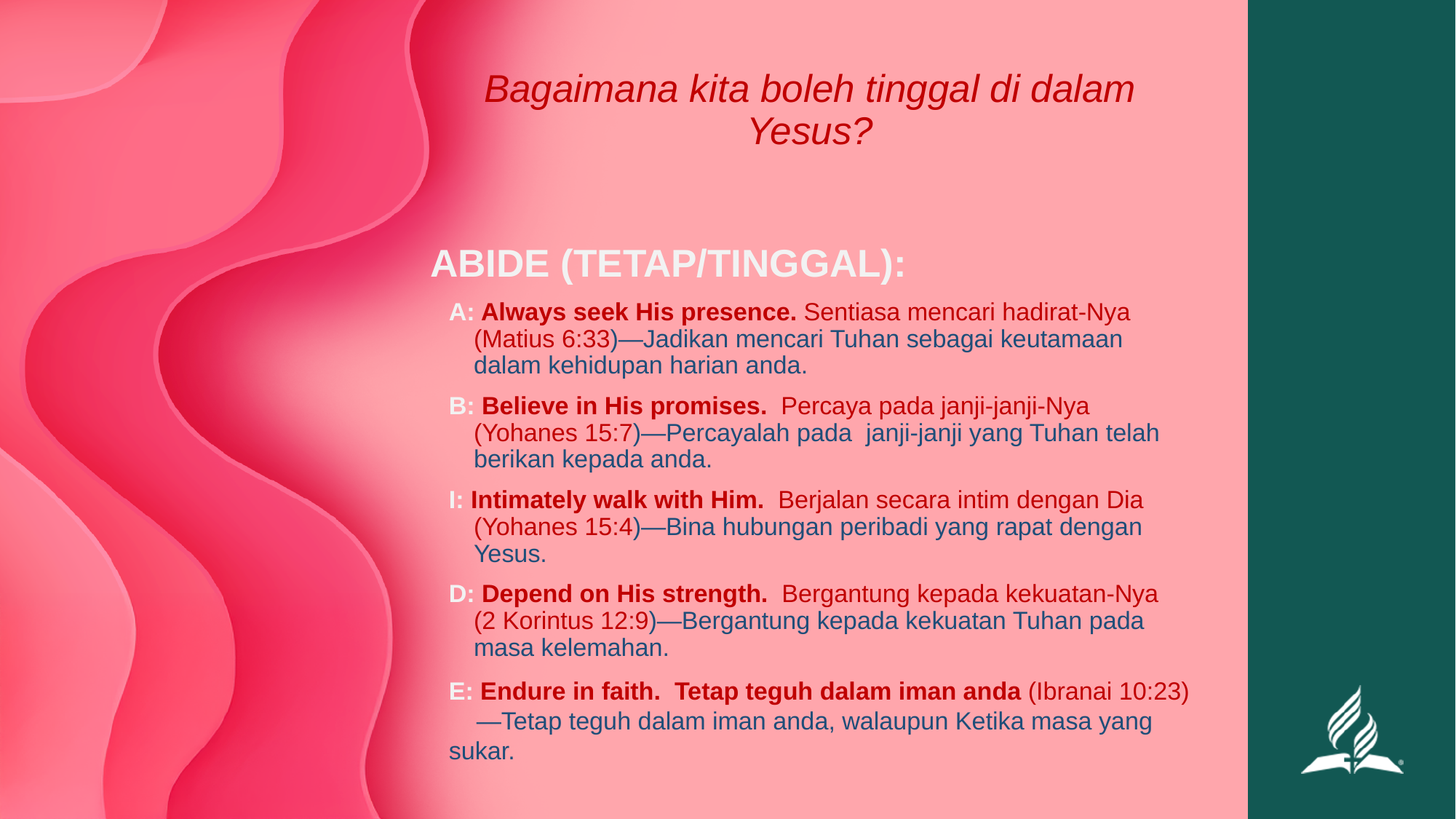

# Bagaimana kita boleh tinggal di dalam Yesus?

ABIDE (TETAP/TINGGAL):
A: Always seek His presence. Sentiasa mencari hadirat-Nya  (Matius 6:33)—Jadikan mencari Tuhan sebagai keutamaan dalam kehidupan harian anda.
B: Believe in His promises.  Percaya pada janji-janji-Nya (Yohanes 15:7)—Percayalah pada  janji-janji yang Tuhan telah berikan kepada anda.
I: Intimately walk with Him.  Berjalan secara intim dengan Dia (Yohanes 15:4)—Bina hubungan peribadi yang rapat dengan Yesus.
D: Depend on His strength.  Bergantung kepada kekuatan-Nya (2 Korintus 12:9)—Bergantung kepada kekuatan Tuhan pada masa kelemahan.
E: Endure in faith.  Tetap teguh dalam iman anda (Ibranai 10:23)     —Tetap teguh dalam iman anda, walaupun Ketika masa yang sukar.